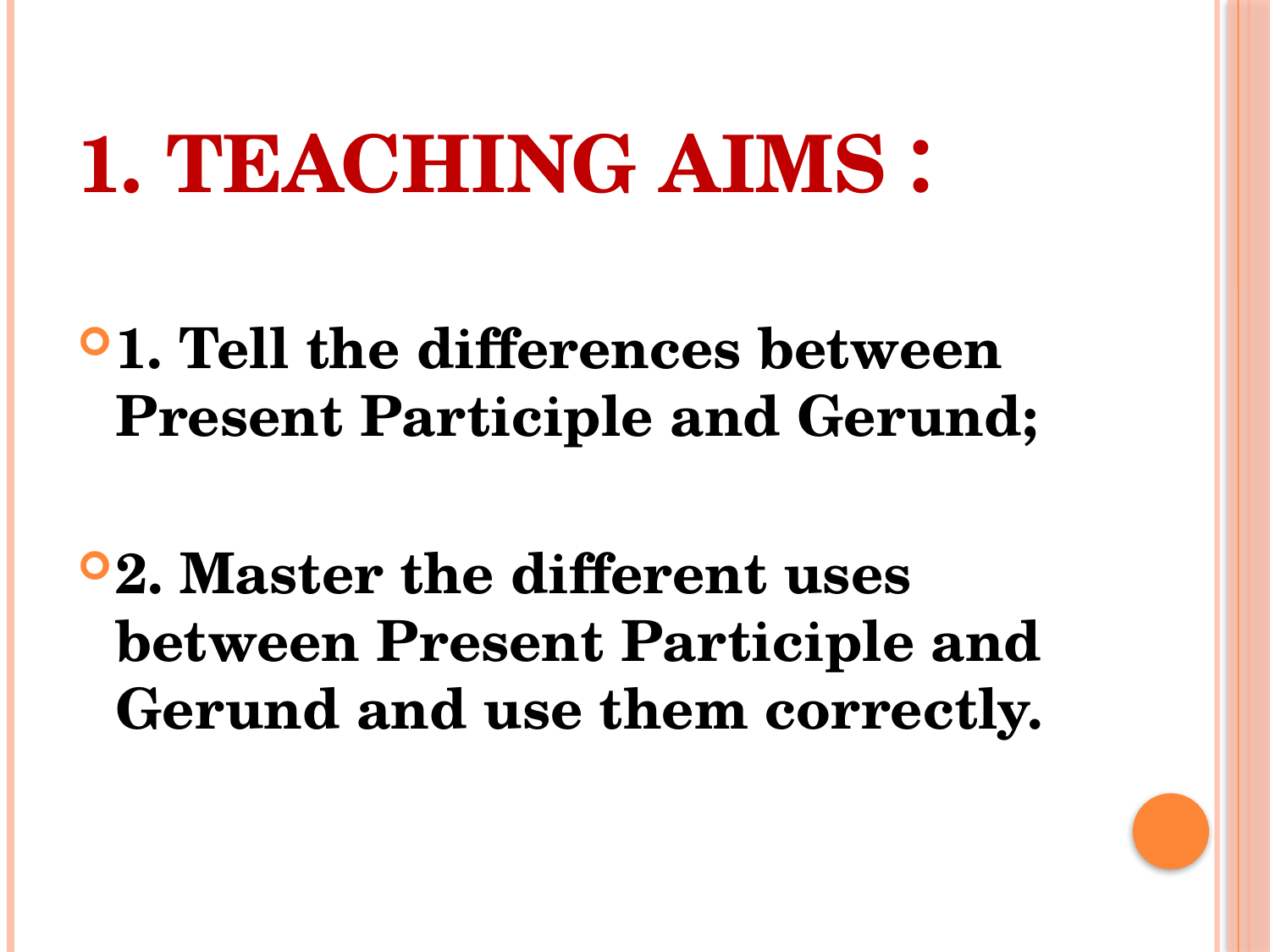

# 1. Teaching Aims：
1. Tell the differences between Present Participle and Gerund;

2. Master the different uses between Present Participle and Gerund and use them correctly.